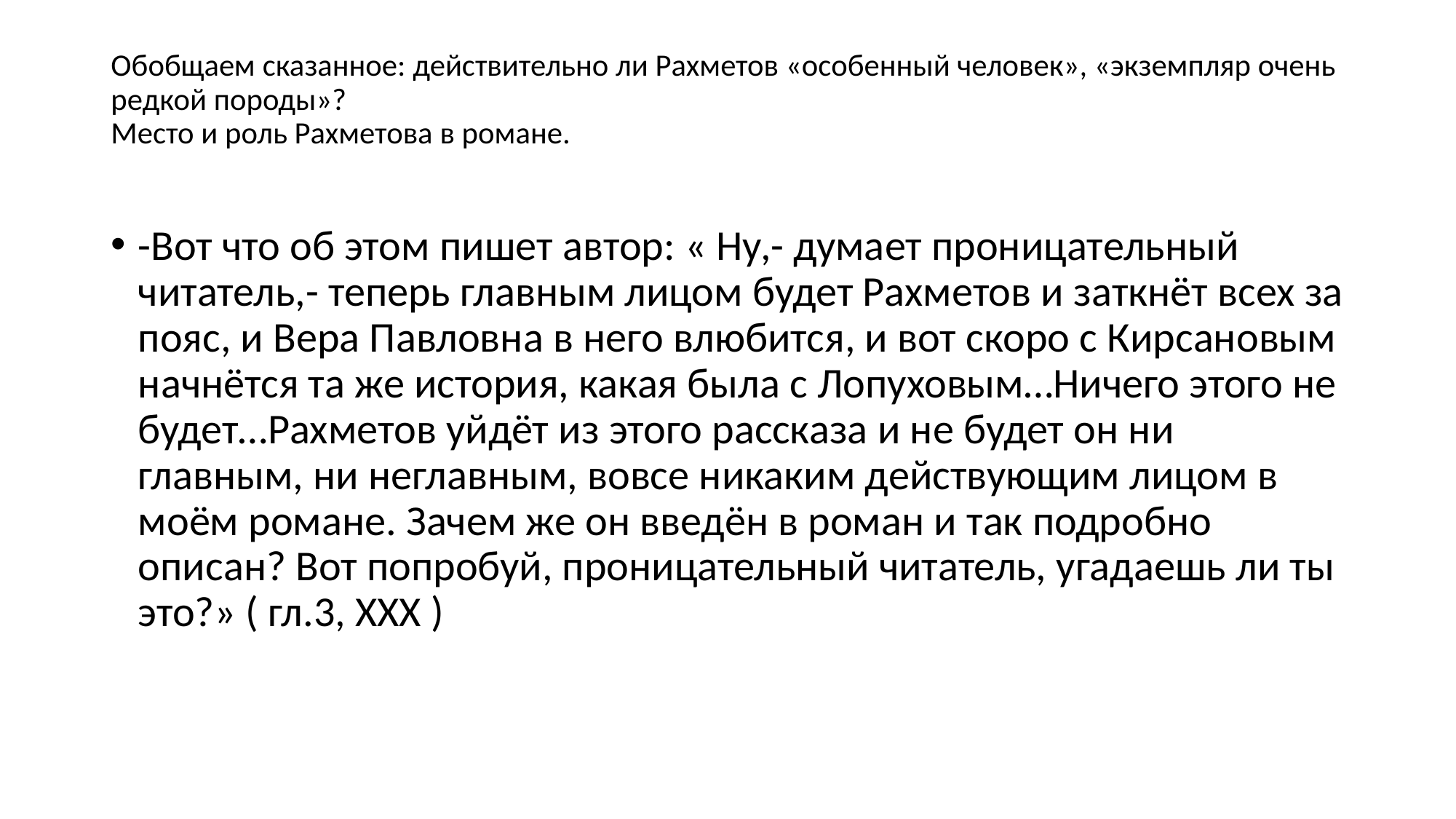

# Обобщаем сказанное: действительно ли Рахметов «особенный человек», «экземпляр очень редкой породы»? Место и роль Рахметова в романе.
-Вот что об этом пишет автор: « Ну,- думает проницательный читатель,- теперь главным лицом будет Рахметов и заткнёт всех за пояс, и Вера Павловна в него влюбится, и вот скоро с Кирсановым начнётся та же история, какая была с Лопуховым…Ничего этого не будет…Рахметов уйдёт из этого рассказа и не будет он ни главным, ни неглавным, вовсе никаким действующим лицом в моём романе. Зачем же он введён в роман и так подробно описан? Вот попробуй, проницательный читатель, угадаешь ли ты это?» ( гл.3, XXX )